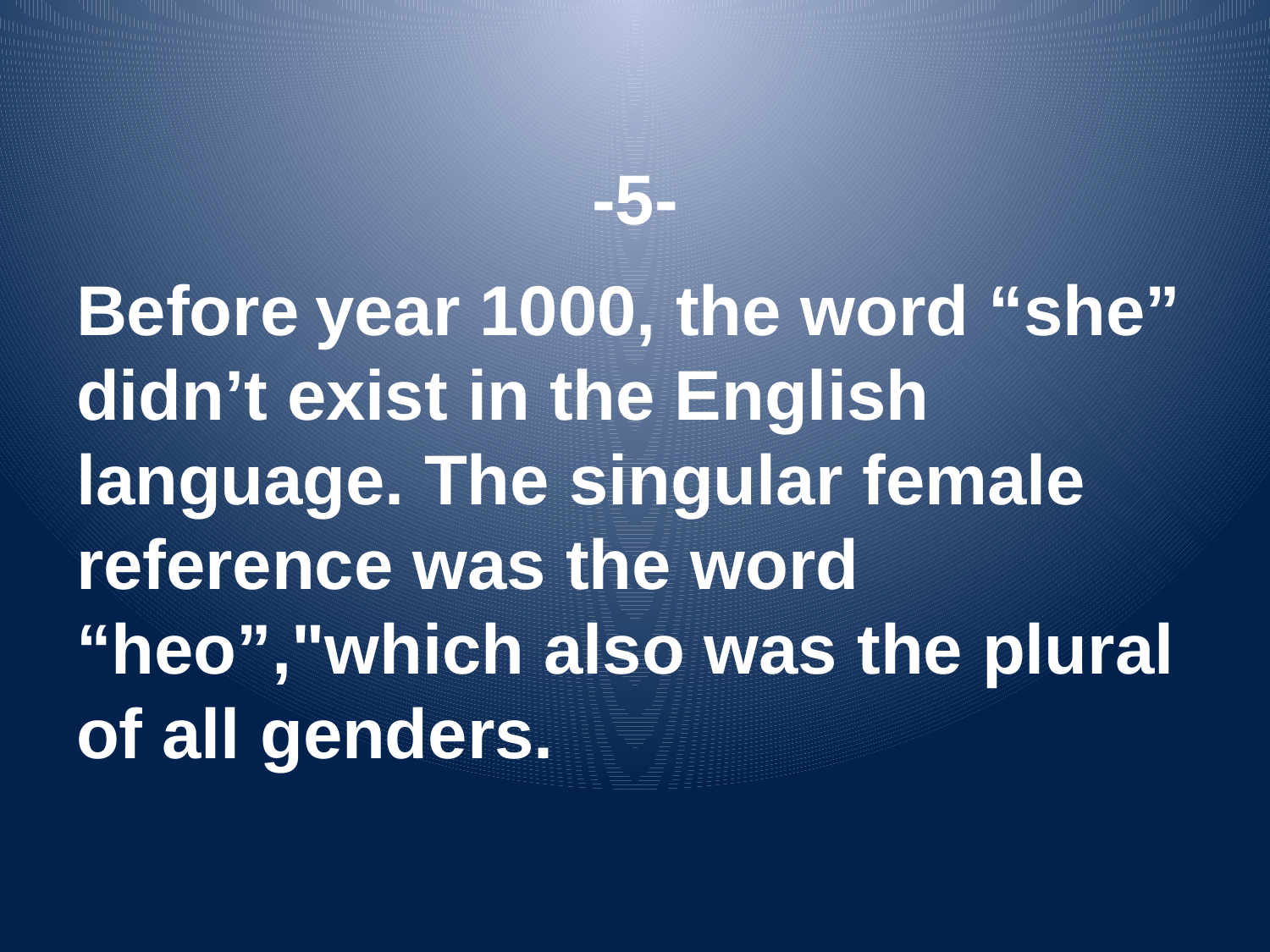

-5-

Before year 1000, the word “she” didn’t exist in the English language. The singular female reference was the word “heo”,"which also was the plural of all genders.